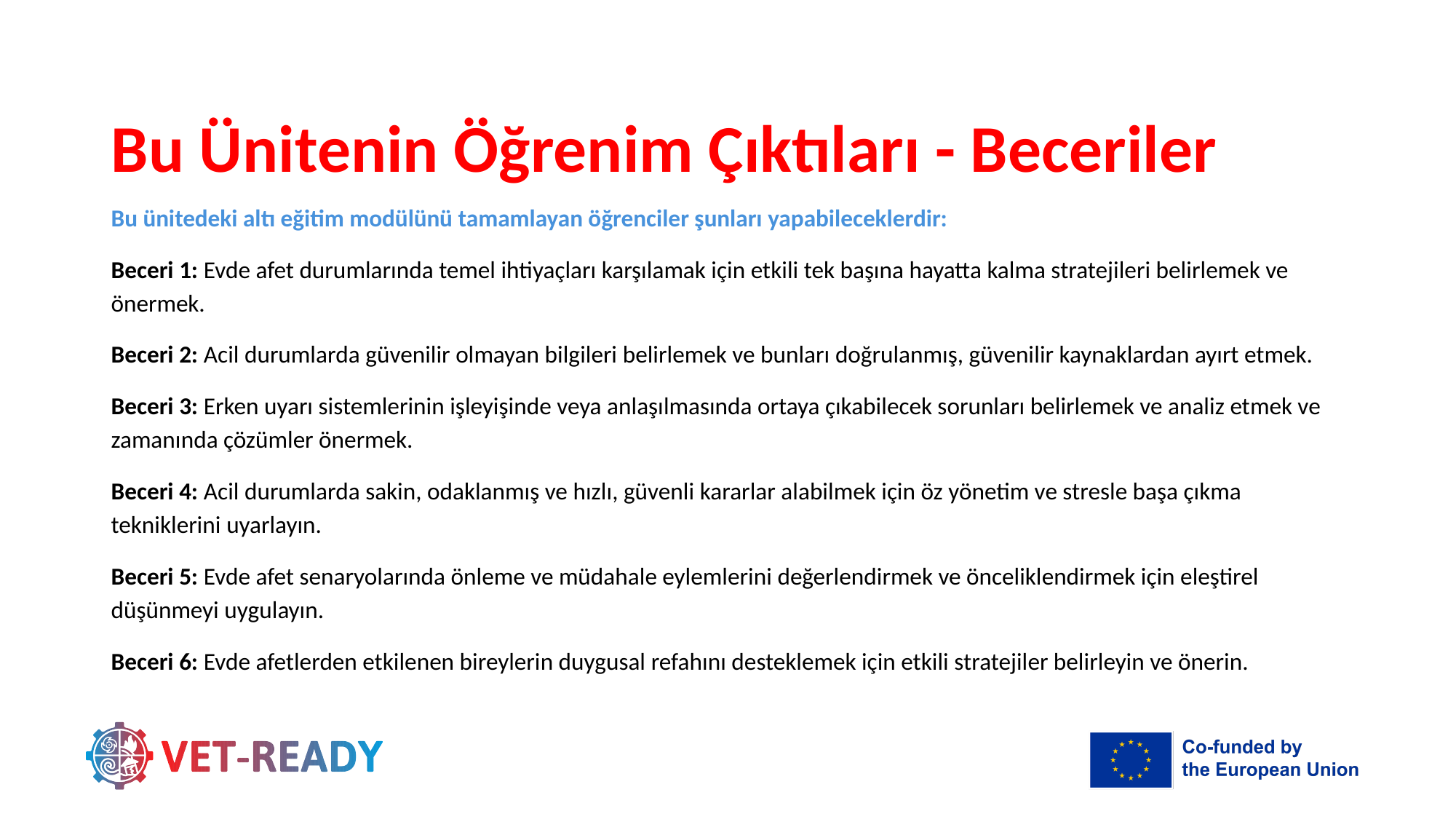

# Bu Ünitenin Öğrenim Çıktıları - Beceriler
Bu ünitedeki altı eğitim modülünü tamamlayan öğrenciler şunları yapabileceklerdir:
Beceri 1: Evde afet durumlarında temel ihtiyaçları karşılamak için etkili tek başına hayatta kalma stratejileri belirlemek ve önermek.
Beceri 2: Acil durumlarda güvenilir olmayan bilgileri belirlemek ve bunları doğrulanmış, güvenilir kaynaklardan ayırt etmek.
Beceri 3: Erken uyarı sistemlerinin işleyişinde veya anlaşılmasında ortaya çıkabilecek sorunları belirlemek ve analiz etmek ve zamanında çözümler önermek.
Beceri 4: Acil durumlarda sakin, odaklanmış ve hızlı, güvenli kararlar alabilmek için öz yönetim ve stresle başa çıkma tekniklerini uyarlayın.
Beceri 5: Evde afet senaryolarında önleme ve müdahale eylemlerini değerlendirmek ve önceliklendirmek için eleştirel düşünmeyi uygulayın.
Beceri 6: Evde afetlerden etkilenen bireylerin duygusal refahını desteklemek için etkili stratejiler belirleyin ve önerin.